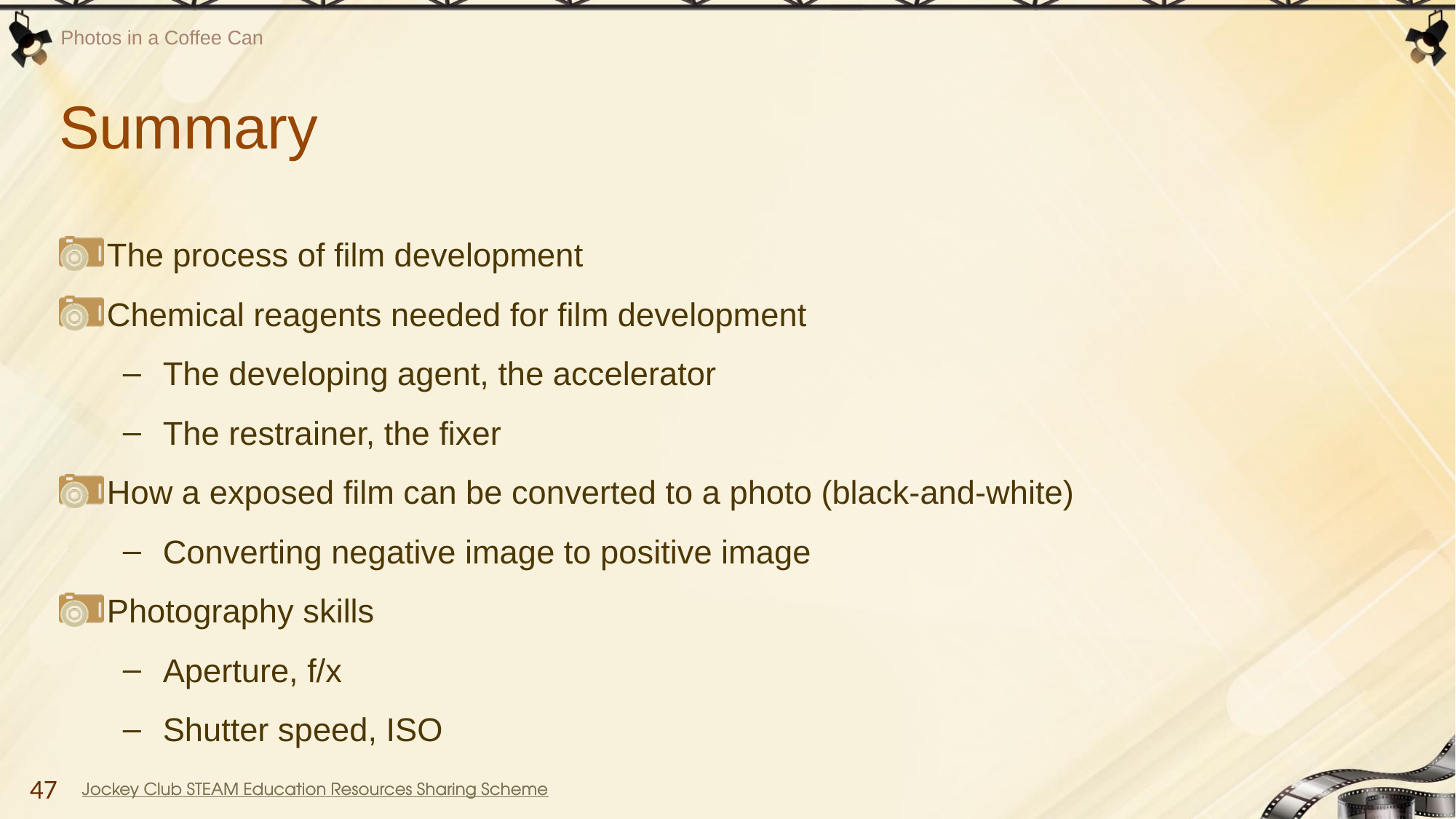

# Summary
The process of film development
Chemical reagents needed for film development
The developing agent, the accelerator
The restrainer, the fixer
How a exposed film can be converted to a photo (black-and-white)
Converting negative image to positive image
Photography skills
Aperture, f/x
Shutter speed, ISO